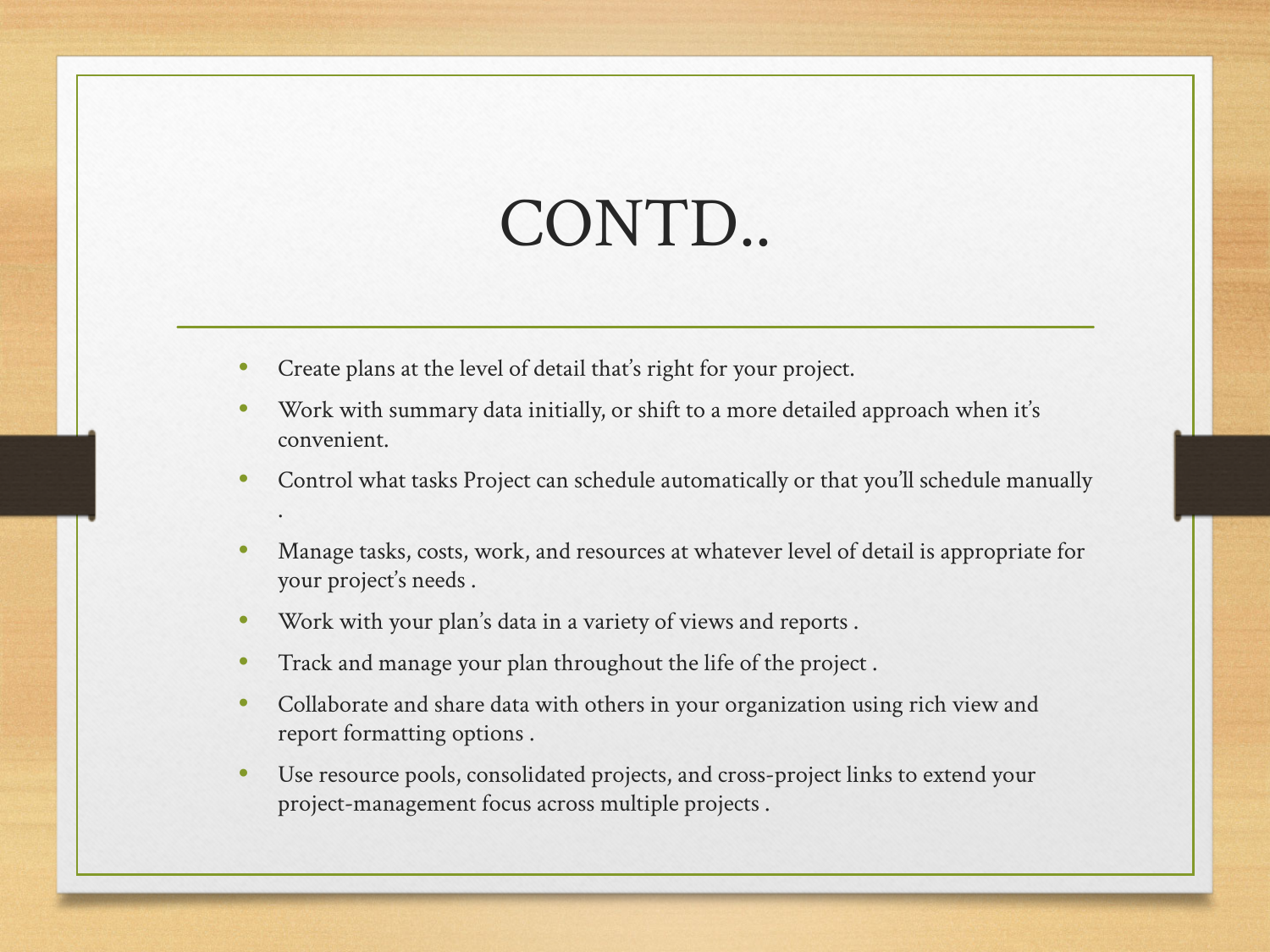

# CONTD..
Create plans at the level of detail that’s right for your project.
Work with summary data initially, or shift to a more detailed approach when it’s convenient.
Control what tasks Project can schedule automatically or that you’ll schedule manually .
Manage tasks, costs, work, and resources at whatever level of detail is appropriate for your project’s needs .
Work with your plan’s data in a variety of views and reports .
Track and manage your plan throughout the life of the project .
Collaborate and share data with others in your organization using rich view and report formatting options .
Use resource pools, consolidated projects, and cross-project links to extend your project-management focus across multiple projects .